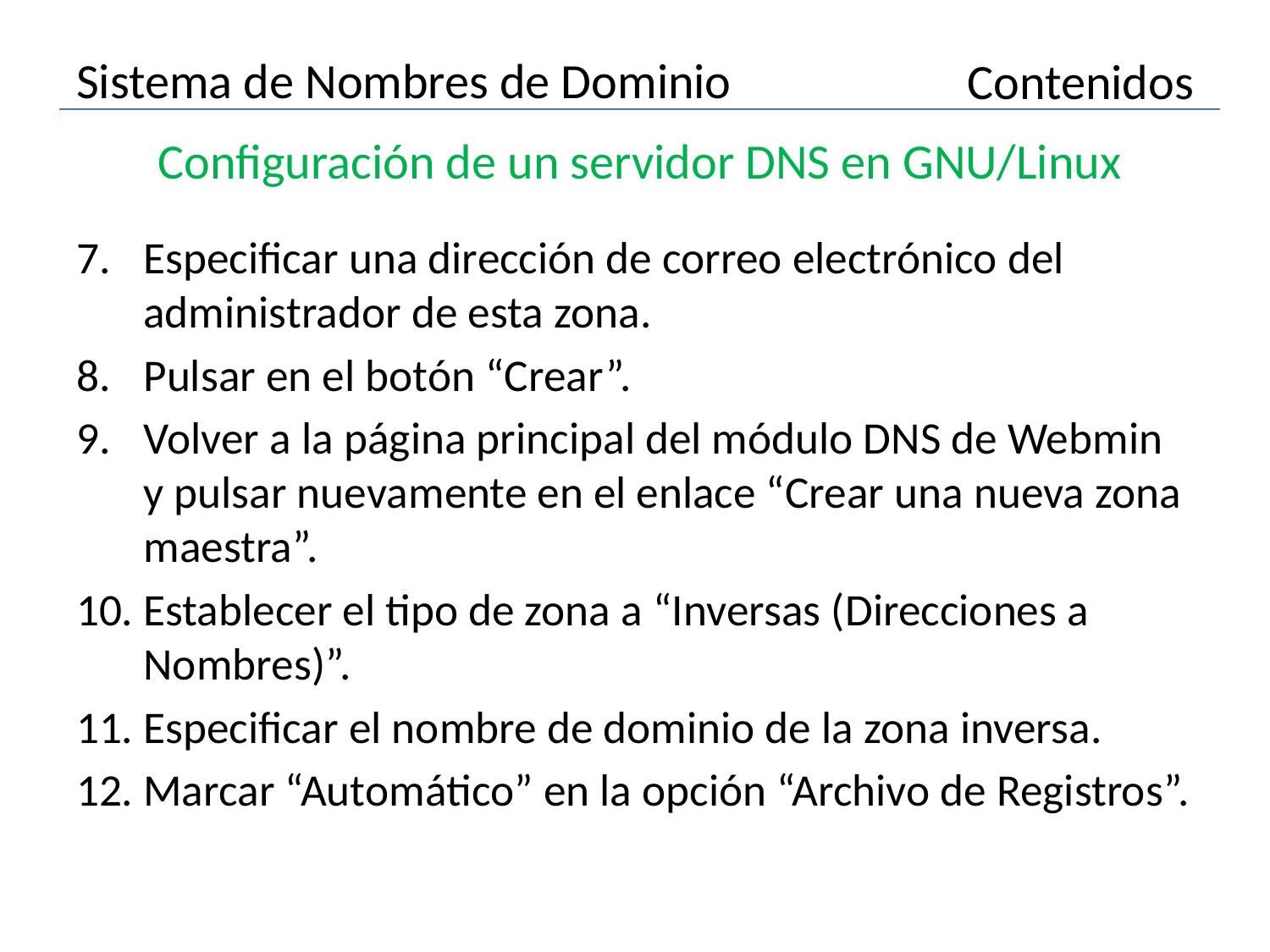

# Sistema de Nombres de Dominio
Contenidos
Configuración de un servidor DNS en GNU/Linux
Especificar una dirección de correo electrónico del administrador de esta zona.
Pulsar en el botón “Crear”.
Volver a la página principal del módulo DNS de Webmin y pulsar nuevamente en el enlace “Crear una nueva zona maestra”.
Establecer el tipo de zona a “Inversas (Direcciones a Nombres)”.
Especificar el nombre de dominio de la zona inversa.
Marcar “Automático” en la opción “Archivo de Registros”.